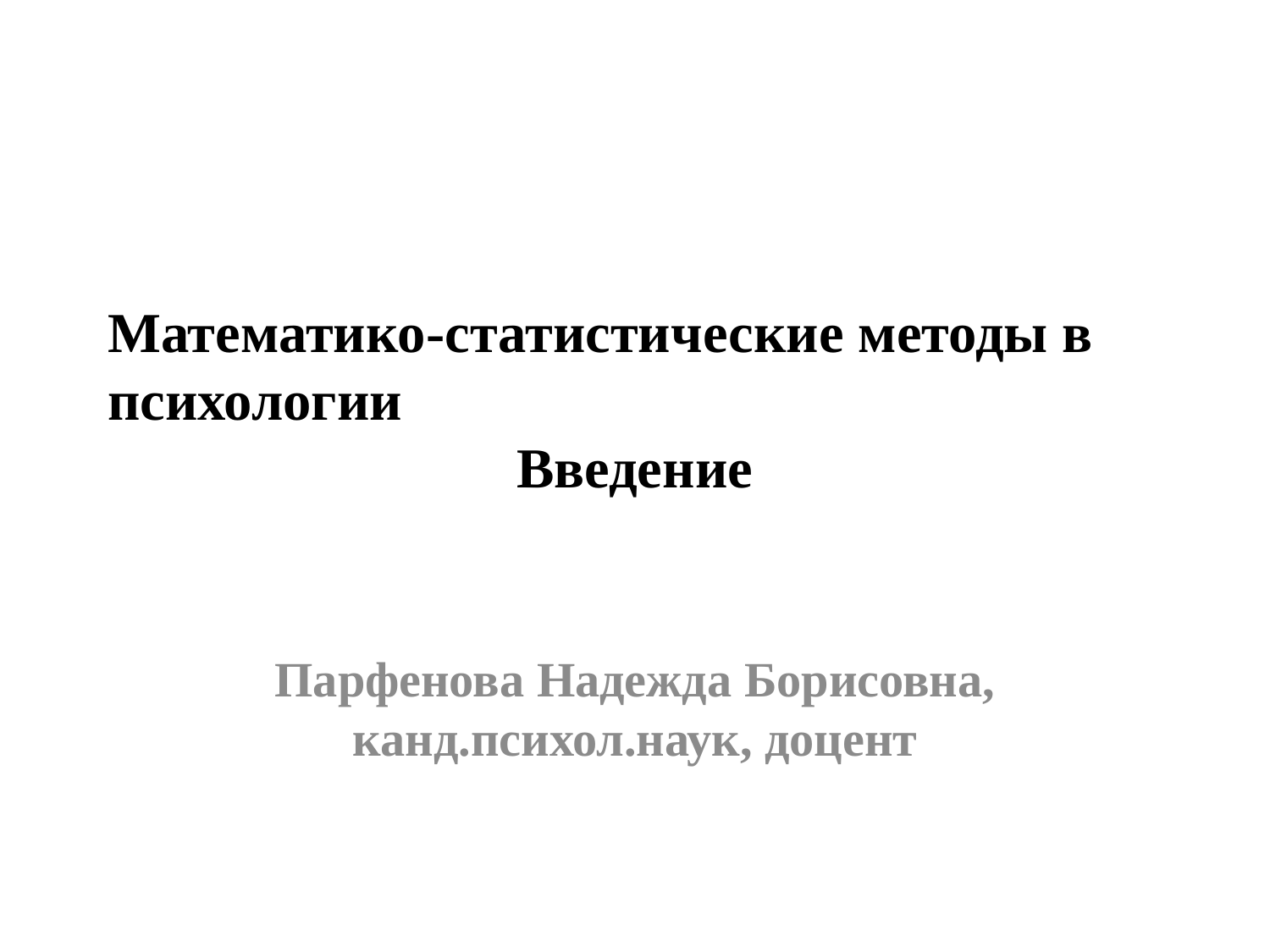

Математико-статистические методы в психологии
Введение

Парфенова Надежда Борисовна, канд.психол.наук, доцент